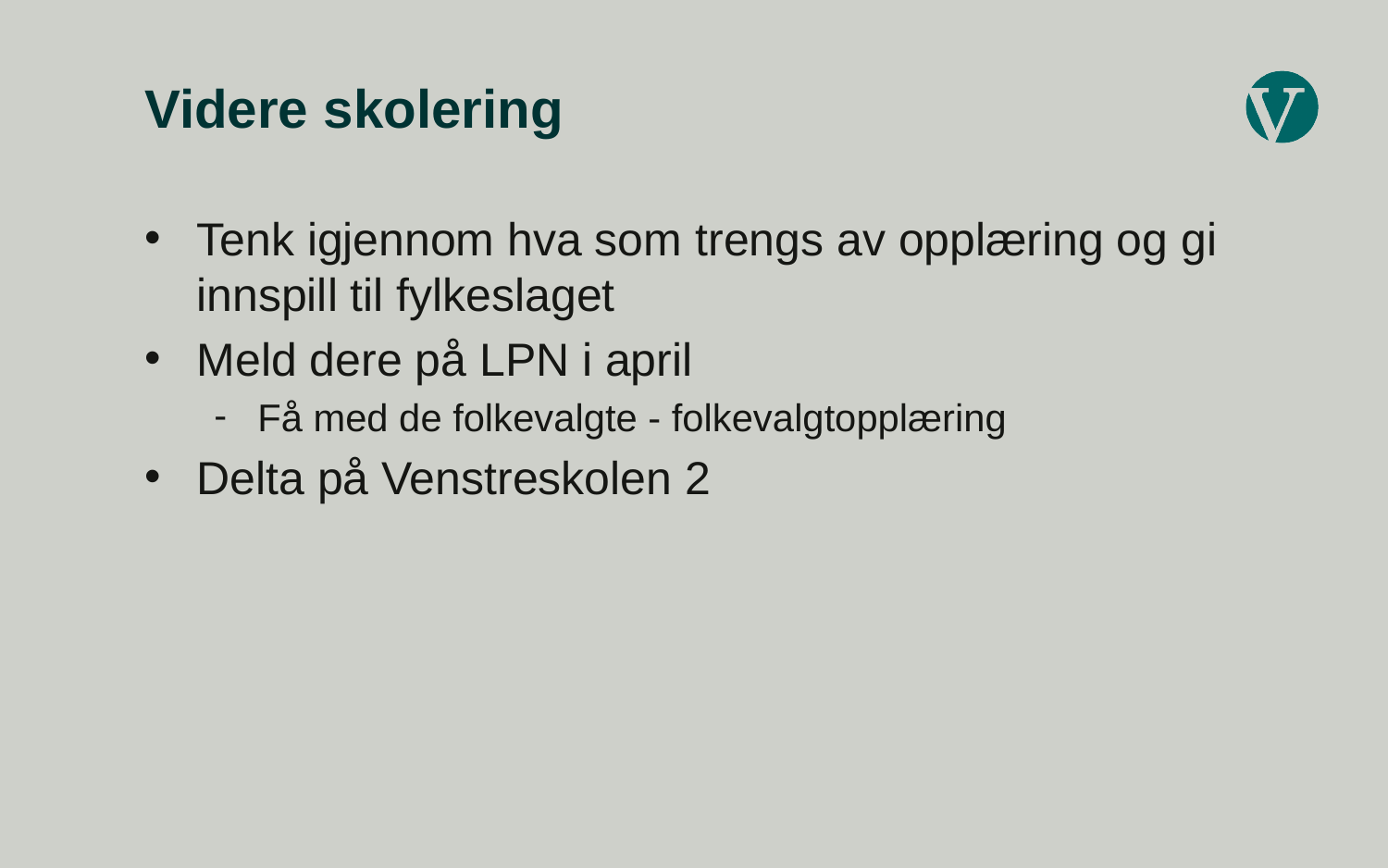

# Videre skolering
Tenk igjennom hva som trengs av opplæring og gi innspill til fylkeslaget
Meld dere på LPN i april
Få med de folkevalgte - folkevalgtopplæring
Delta på Venstreskolen 2